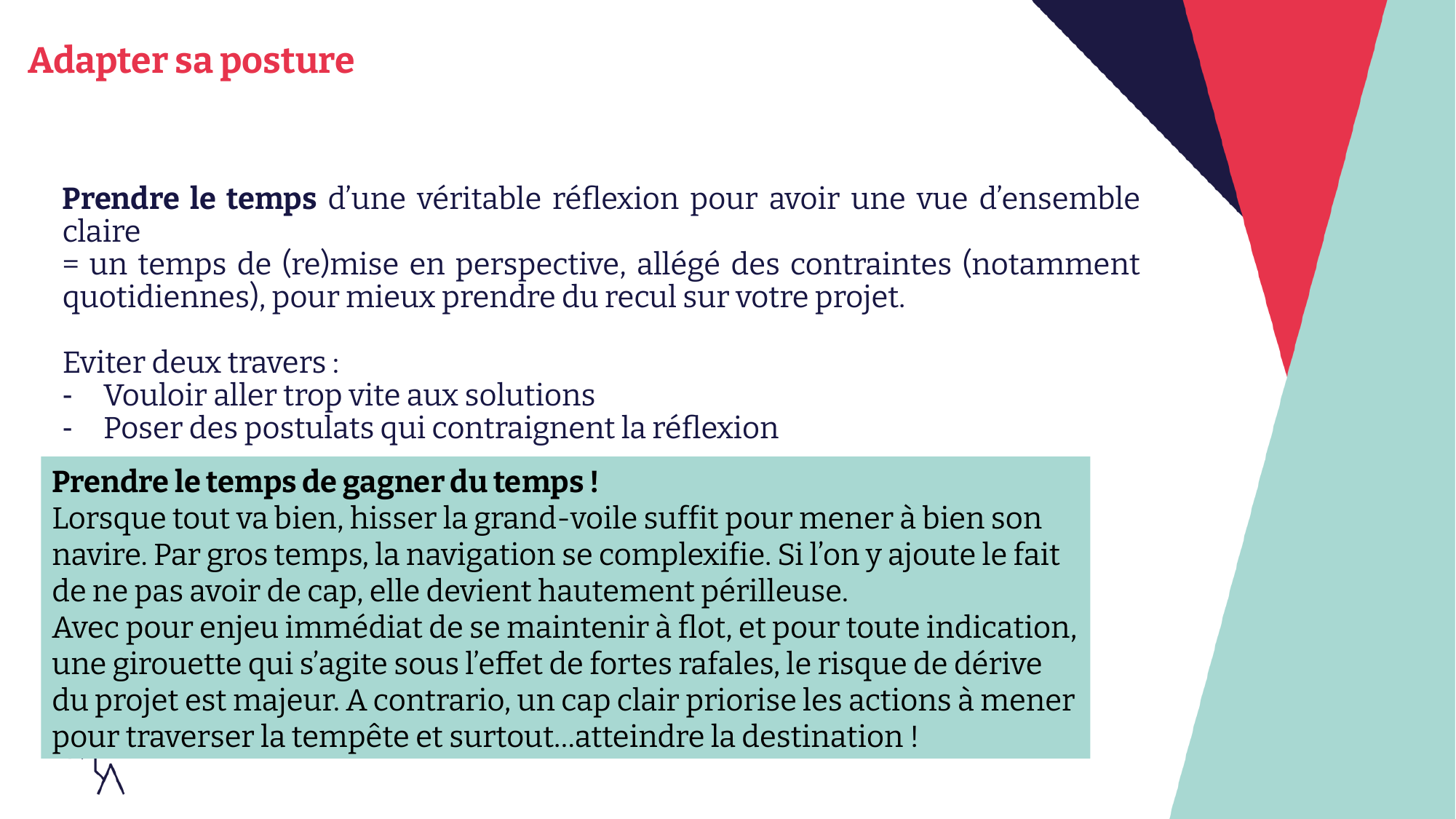

Adapter sa posture

Prendre le temps d’une véritable réflexion pour avoir une vue d’ensemble claire
= un temps de (re)mise en perspective, allégé des contraintes (notamment quotidiennes), pour mieux prendre du recul sur votre projet.

Eviter deux travers :
Vouloir aller trop vite aux solutions
Poser des postulats qui contraignent la réflexion

Prendre le temps de gagner du temps !
Lorsque tout va bien, hisser la grand-voile suffit pour mener à bien son navire. Par gros temps, la navigation se complexifie. Si l’on y ajoute le fait de ne pas avoir de cap, elle devient hautement périlleuse.
Avec pour enjeu immédiat de se maintenir à flot, et pour toute indication, une girouette qui s’agite sous l’effet de fortes rafales, le risque de dérive du projet est majeur. A contrario, un cap clair priorise les actions à mener pour traverser la tempête et surtout…atteindre la destination !